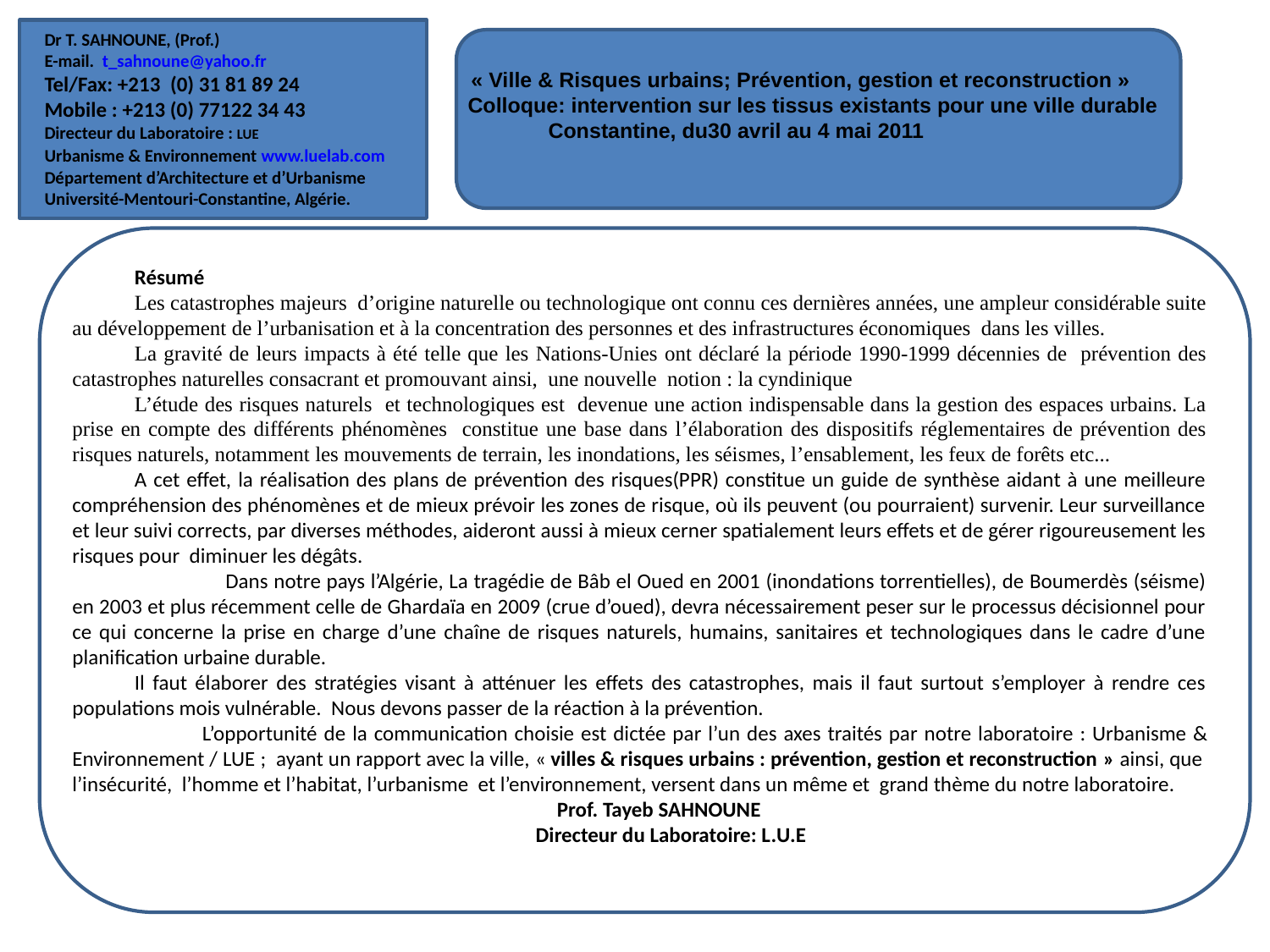

Dr T. SAHNOUNE, (Prof.)
E-mail.  t_sahnoune@yahoo.fr
Tel/Fax: +213  (0) 31 81 89 24
Mobile : +213 (0) 77122 34 43
Directeur du Laboratoire : LUE
Urbanisme & Environnement www.luelab.com
Département d’Architecture et d’Urbanisme
Université-Mentouri-Constantine, Algérie.

                                                                          « Ville & Risques urbains; Prévention, gestion et reconstruction »     Colloque international sur : « Interventi       Colloque: intervention sur les tissus existants pour une ville durable LAUTES,                                                                        Constantine, du30 avril au 4 mai 2011

Résumé
Les catastrophes majeurs  d’origine naturelle ou technologique ont connu ces dernières années, une ampleur considérable suite au développement de l’urbanisation et à la concentration des personnes et des infrastructures économiques  dans les villes.
La gravité de leurs impacts à été telle que les Nations-Unies ont déclaré la période 1990-1999 décennies de  prévention des catastrophes naturelles consacrant et promouvant ainsi,  une nouvelle  notion : la cyndinique
L’étude des risques naturels  et technologiques est  devenue une action indispensable dans la gestion des espaces urbains. La prise en compte des différents phénomènes  constitue une base dans l’élaboration des dispositifs réglementaires de prévention des risques naturels, notamment les mouvements de terrain, les inondations, les séismes, l’ensablement, les feux de forêts etc...
A cet effet, la réalisation des plans de prévention des risques(PPR) constitue un guide de synthèse aidant à une meilleure compréhension des phénomènes et de mieux prévoir les zones de risque, où ils peuvent (ou pourraient) survenir. Leur surveillance et leur suivi corrects, par diverses méthodes, aideront aussi à mieux cerner spatialement leurs effets et de gérer rigoureusement les risques pour  diminuer les dégâts.
                Dans notre pays l’Algérie, La tragédie de Bâb el Oued en 2001 (inondations torrentielles), de Boumerdès (séisme) en 2003 et plus récemment celle de Ghardaïa en 2009 (crue d’oued), devra nécessairement peser sur le processus décisionnel pour ce qui concerne la prise en charge d’une chaîne de risques naturels, humains, sanitaires et technologiques dans le cadre d’une planification urbaine durable.
Il faut élaborer des stratégies visant à atténuer les effets des catastrophes, mais il faut surtout s’employer à rendre ces populations mois vulnérable.  Nous devons passer de la réaction à la prévention.
          L’opportunité de la communication choisie est dictée par l’un des axes traités par notre laboratoire : Urbanisme & Environnement / LUE ;  ayant un rapport avec la ville, « villes & risques urbains : prévention, gestion et reconstruction » ainsi, que  l’insécurité,  l’homme et l’habitat, l’urbanisme  et l’environnement, versent dans un même et  grand thème du notre laboratoire.
Prof. Tayeb SAHNOUNE
Directeur du Laboratoire: L.U.E